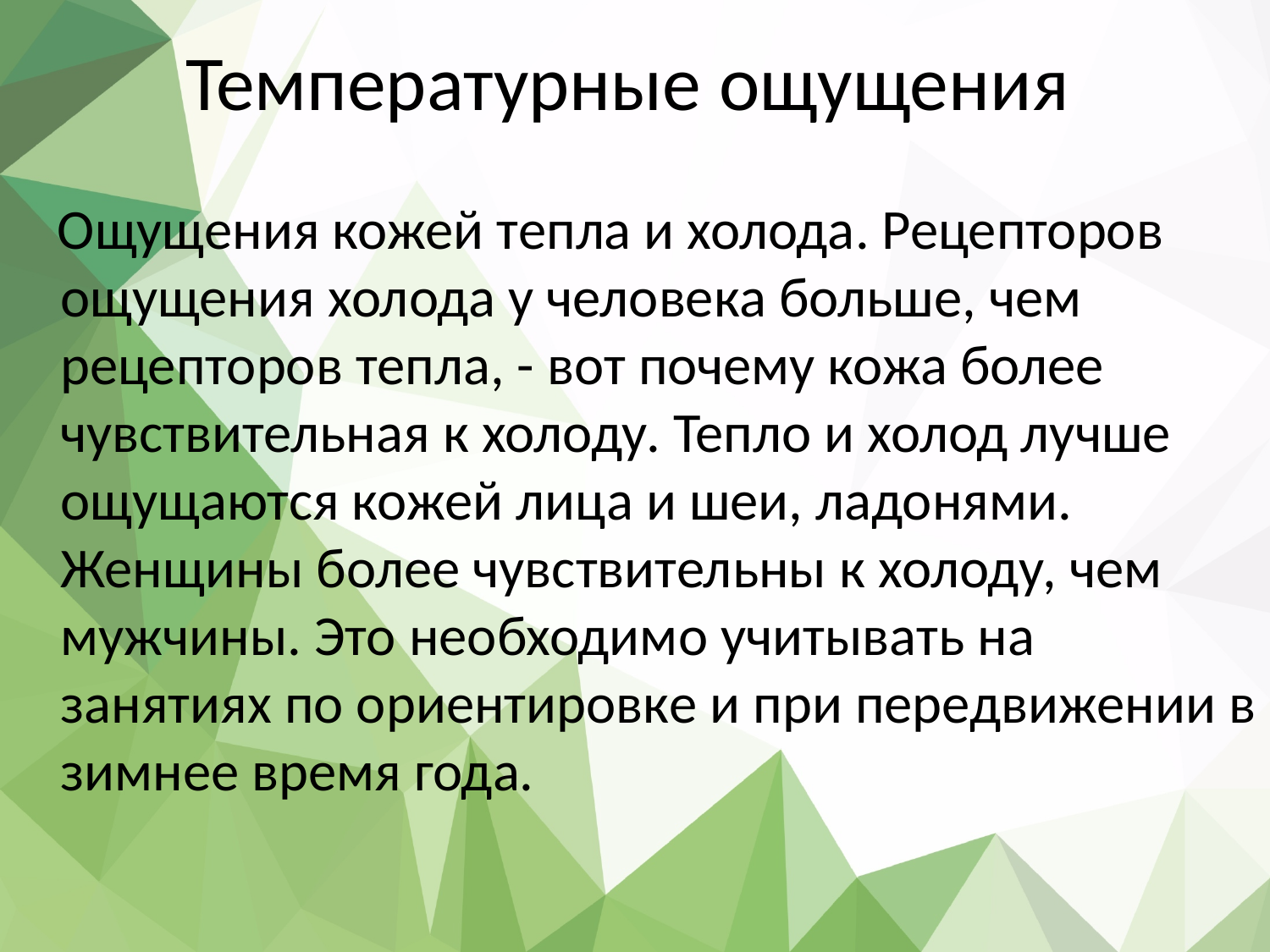

# Температурные ощущения
    Ощущения кожей тепла и холода. Рецепторов ощущения холода у человека больше, чем рецепторов тепла, - вот почему кожа более чувствительная к холоду. Тепло и холод лучше ощущаются кожей лица и шеи, ладонями. Женщины более чувствительны к холоду, чем мужчины. Это необходимо учитывать на занятиях по ориентировке и при передвижении в зимнее время года.